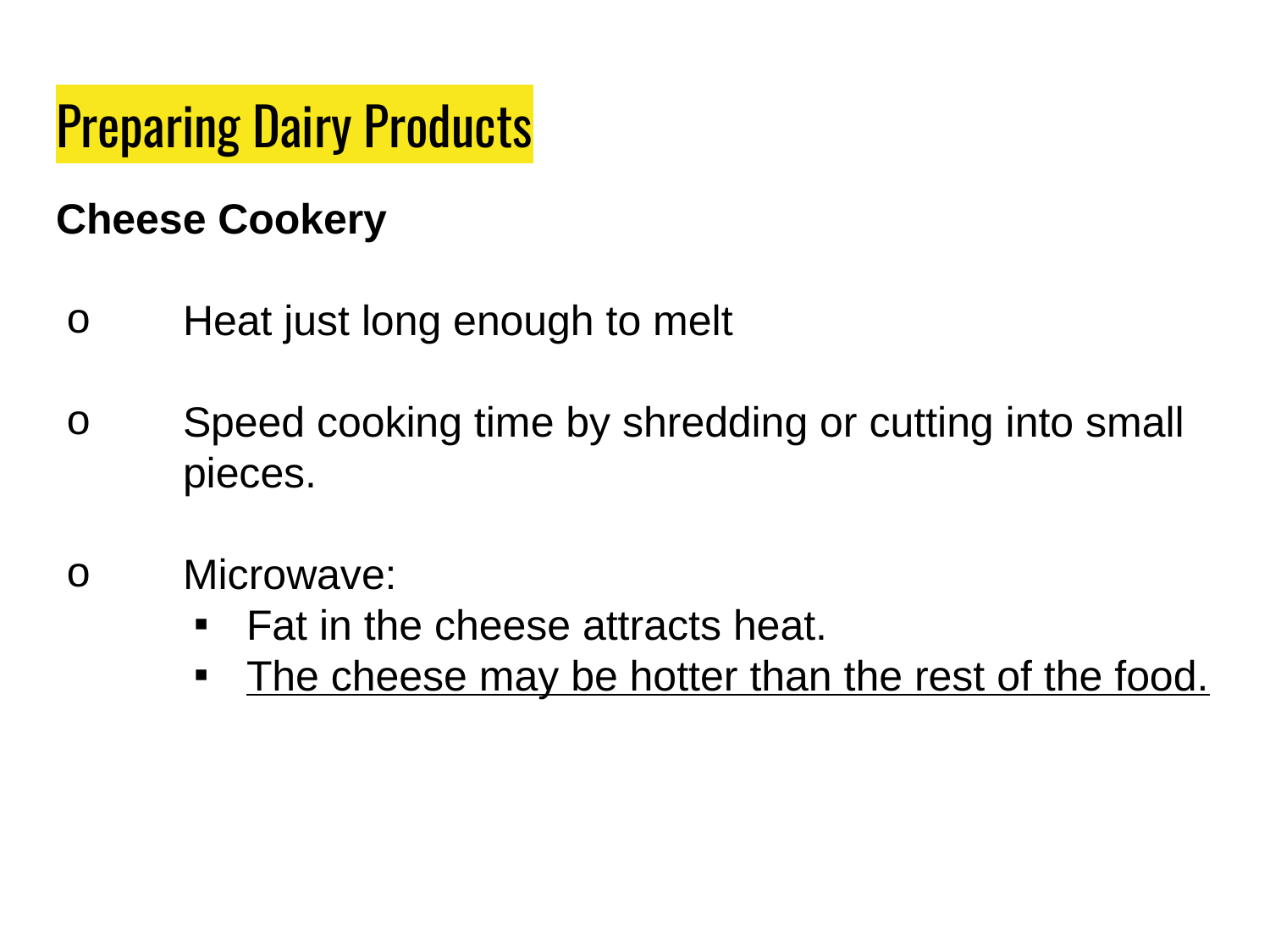

# Preparing Dairy Products
Cheese Cookery
Heat just long enough to melt
Speed cooking time by shredding or cutting into small pieces.
Microwave:
Fat in the cheese attracts heat.
The cheese may be hotter than the rest of the food.